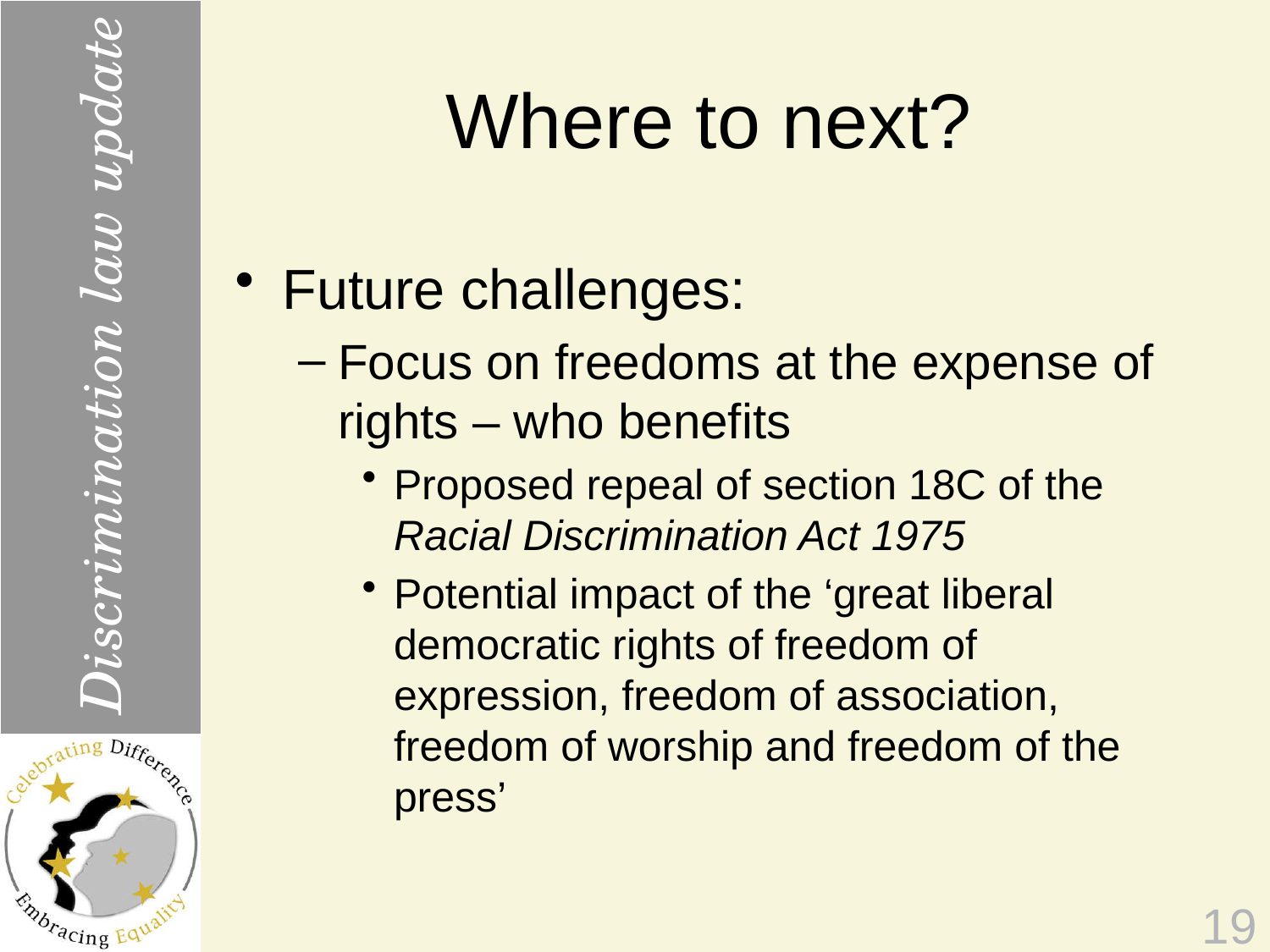

Discrimination law update
# Where to next?
Future challenges:
Focus on freedoms at the expense of rights – who benefits
Proposed repeal of section 18C of the Racial Discrimination Act 1975
Potential impact of the ‘great liberal democratic rights of freedom of expression, freedom of association, freedom of worship and freedom of the press’

19